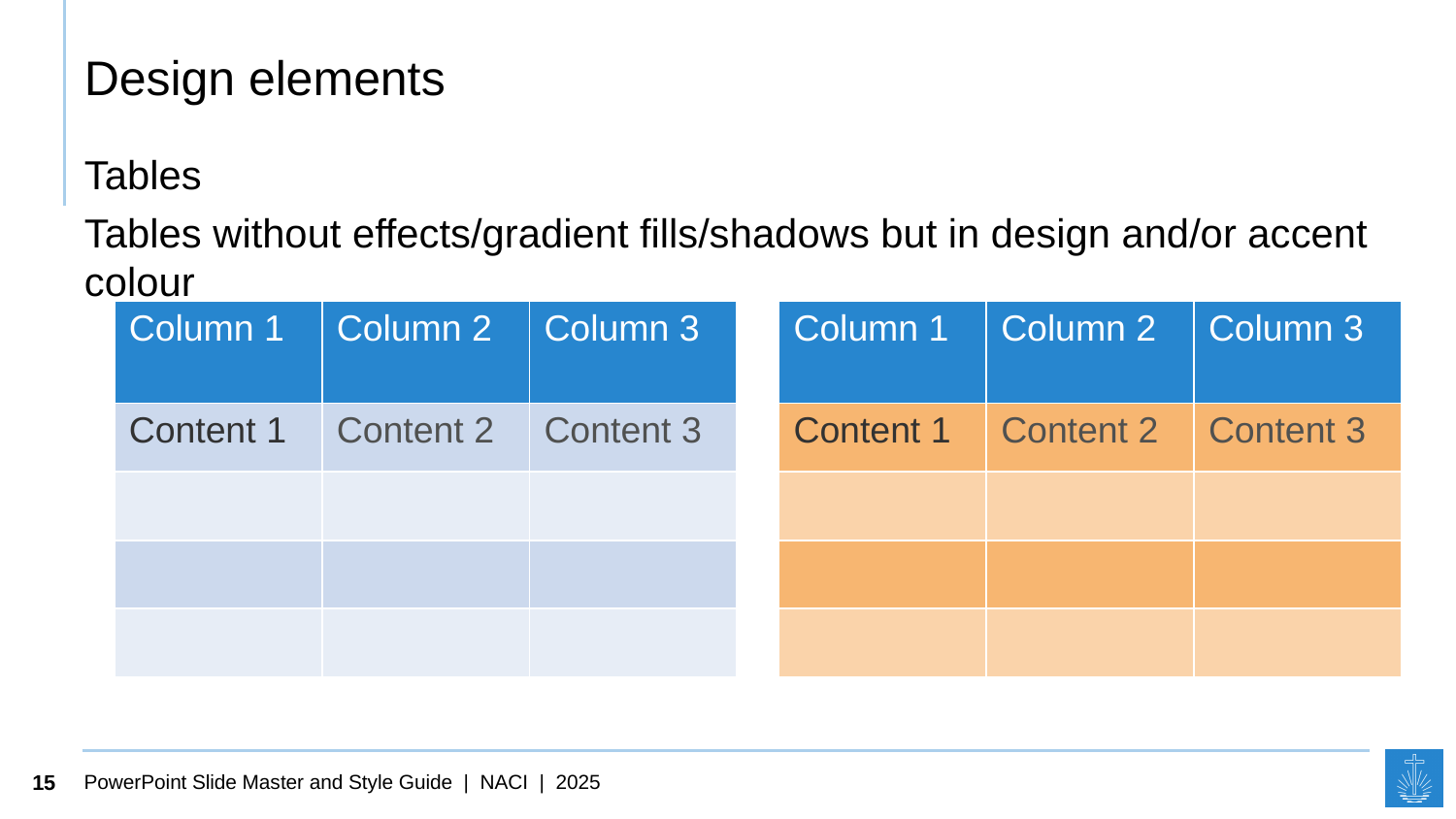

# Design elements
Tables
Tables without effects/gradient fills/shadows but in design and/or accent colour

| Column 1 | Column 2 | Column 3 |
| --- | --- | --- |
| Content 1 | Content 2 | Content 3 |
|  |  |  |
|  |  |  |
|  |  |  |
| Column 1 | Column 2 | Column 3 |
| --- | --- | --- |
| Content 1 | Content 2 | Content 3 |
|  |  |  |
|  |  |  |
|  |  |  |